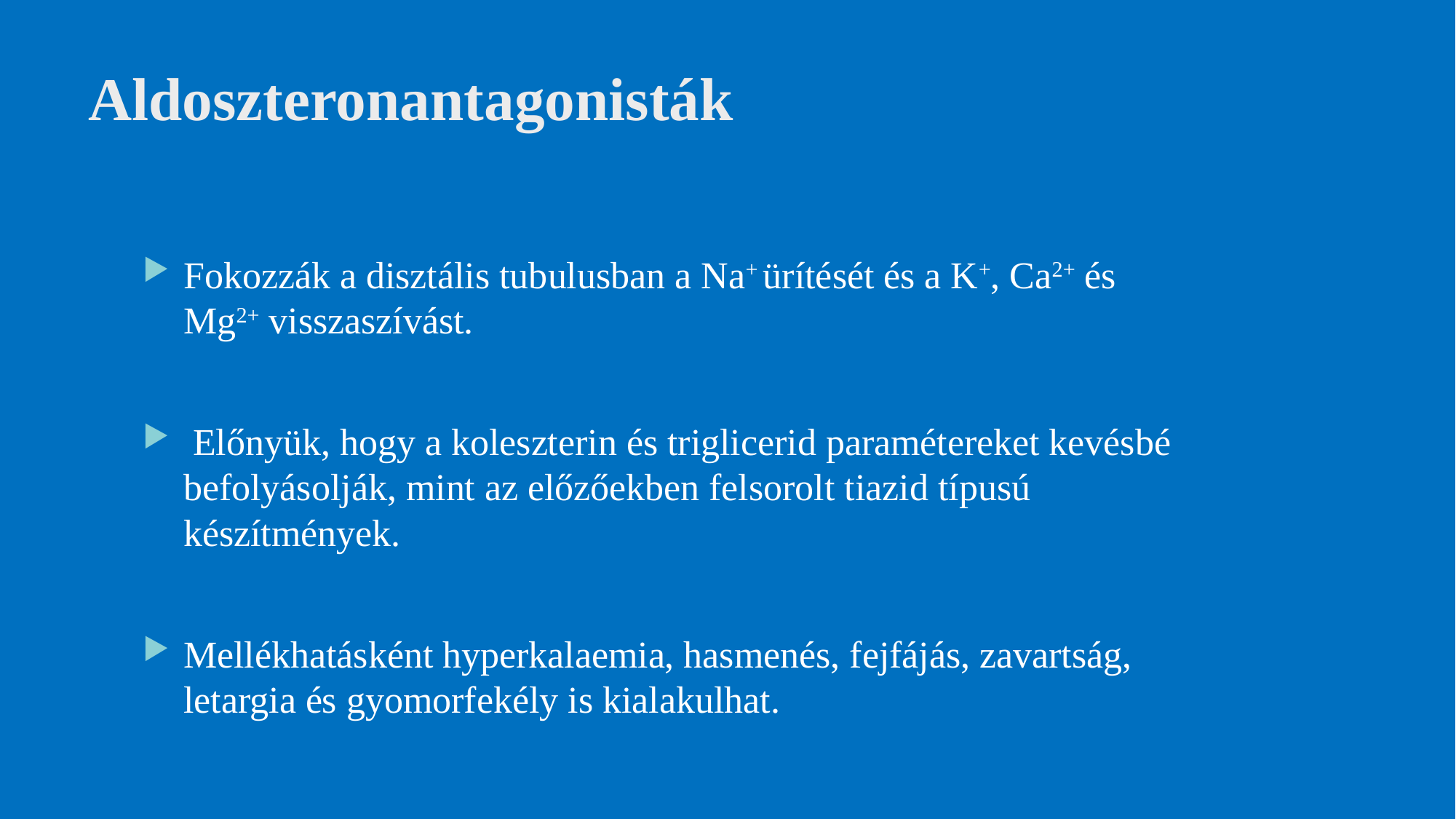

# Aldoszteronantagonisták
Fokozzák a disztális tubulusban a Na+ ürítését és a K+, Ca2+ és Mg2+ visszaszívást.

 Előnyük, hogy a koleszterin és triglicerid paramétereket kevésbé befolyásolják, mint az előzőekben felsorolt tiazid típusú készítmények.

Mellékhatásként hyperkalaemia, hasmenés, fejfájás, zavartság, letargia és gyomorfekély is kialakulhat.